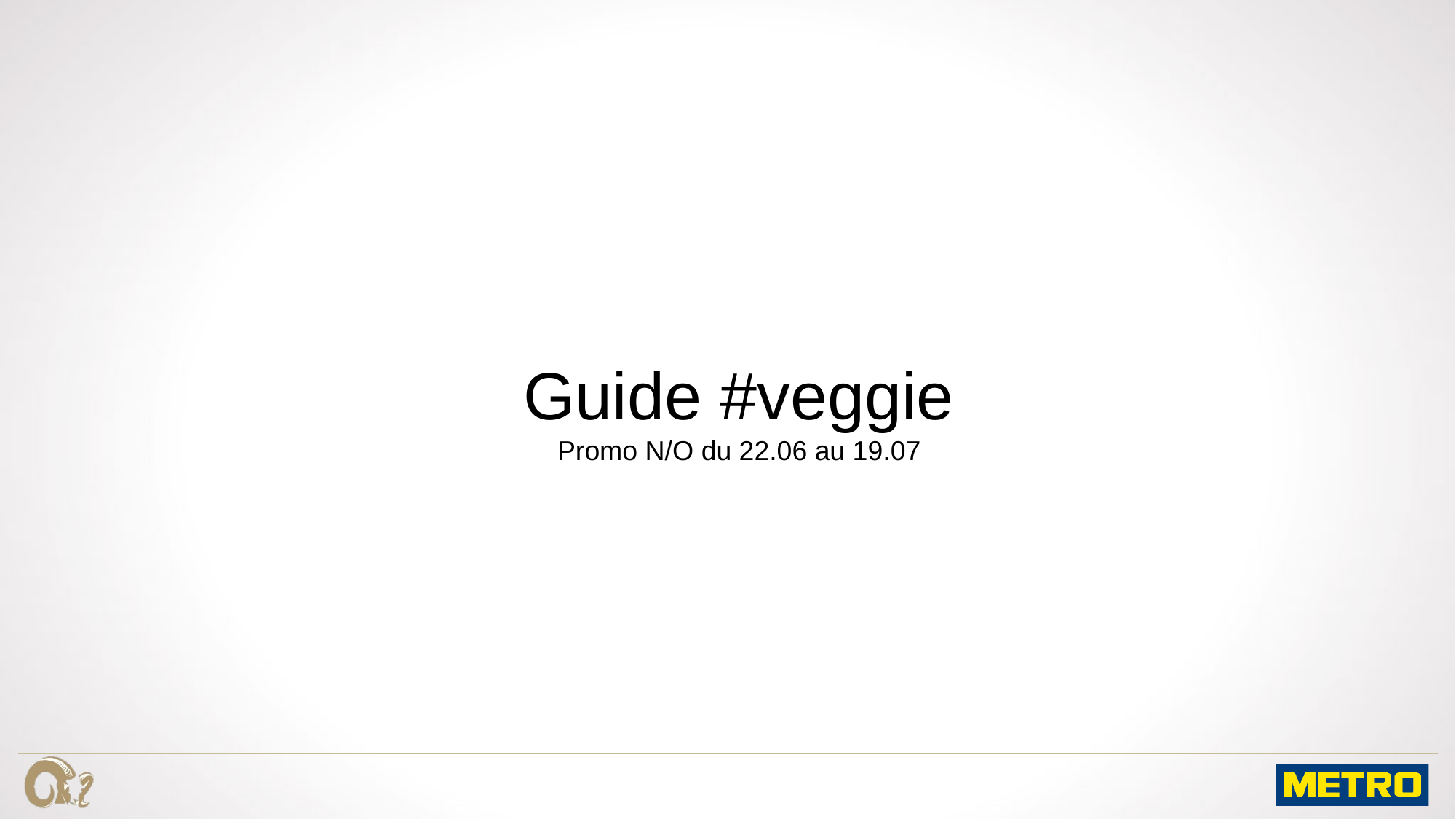

# Guide #veggie Promo N/O du 22.06 au 19.07